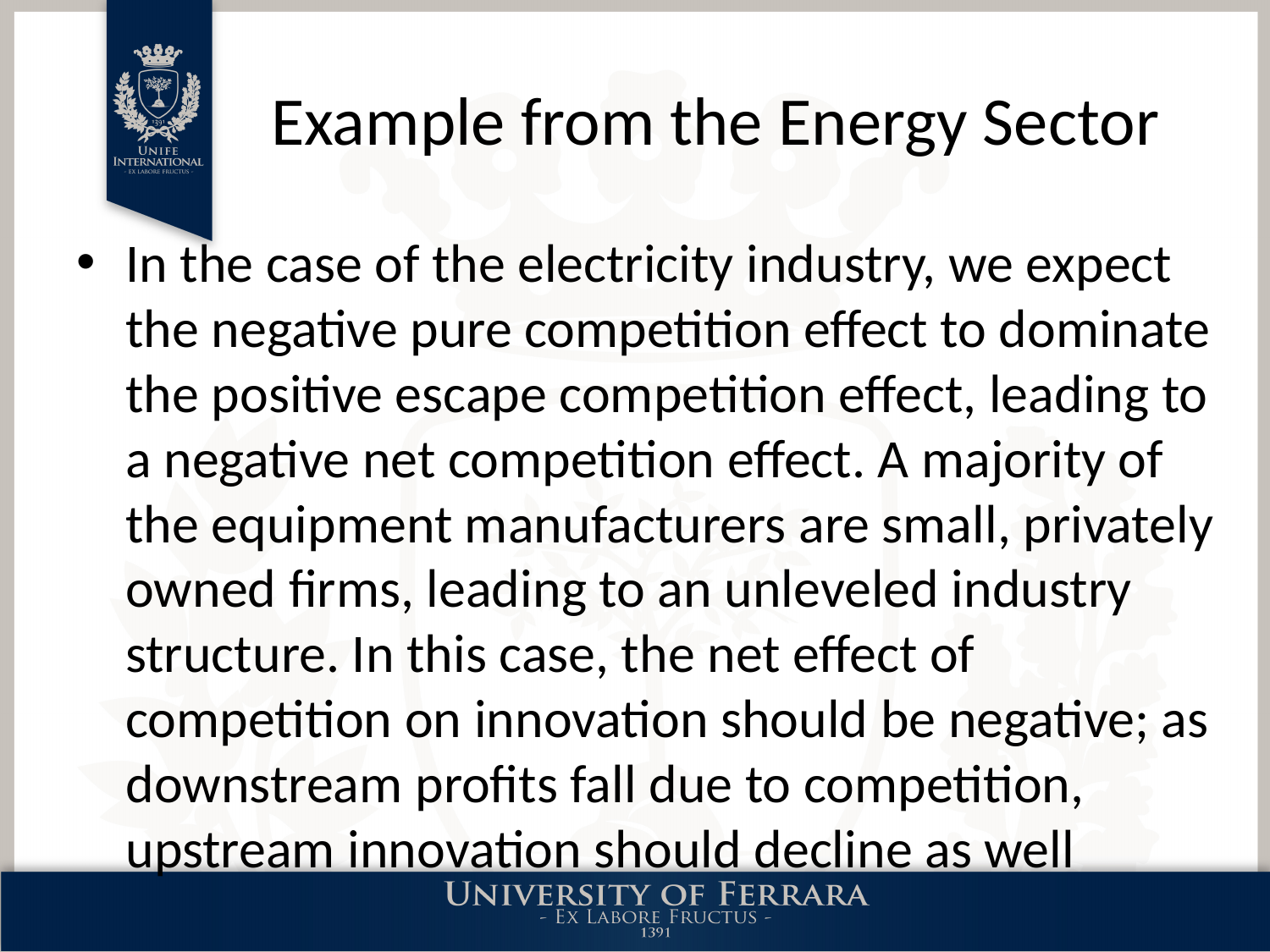

# Example from the Energy Sector
In the case of the electricity industry, we expect the negative pure competition effect to dominate the positive escape competition effect, leading to a negative net competition effect. A majority of the equipment manufacturers are small, privately owned firms, leading to an unleveled industry structure. In this case, the net effect of competition on innovation should be negative; as downstream profits fall due to competition, upstream innovation should decline as well